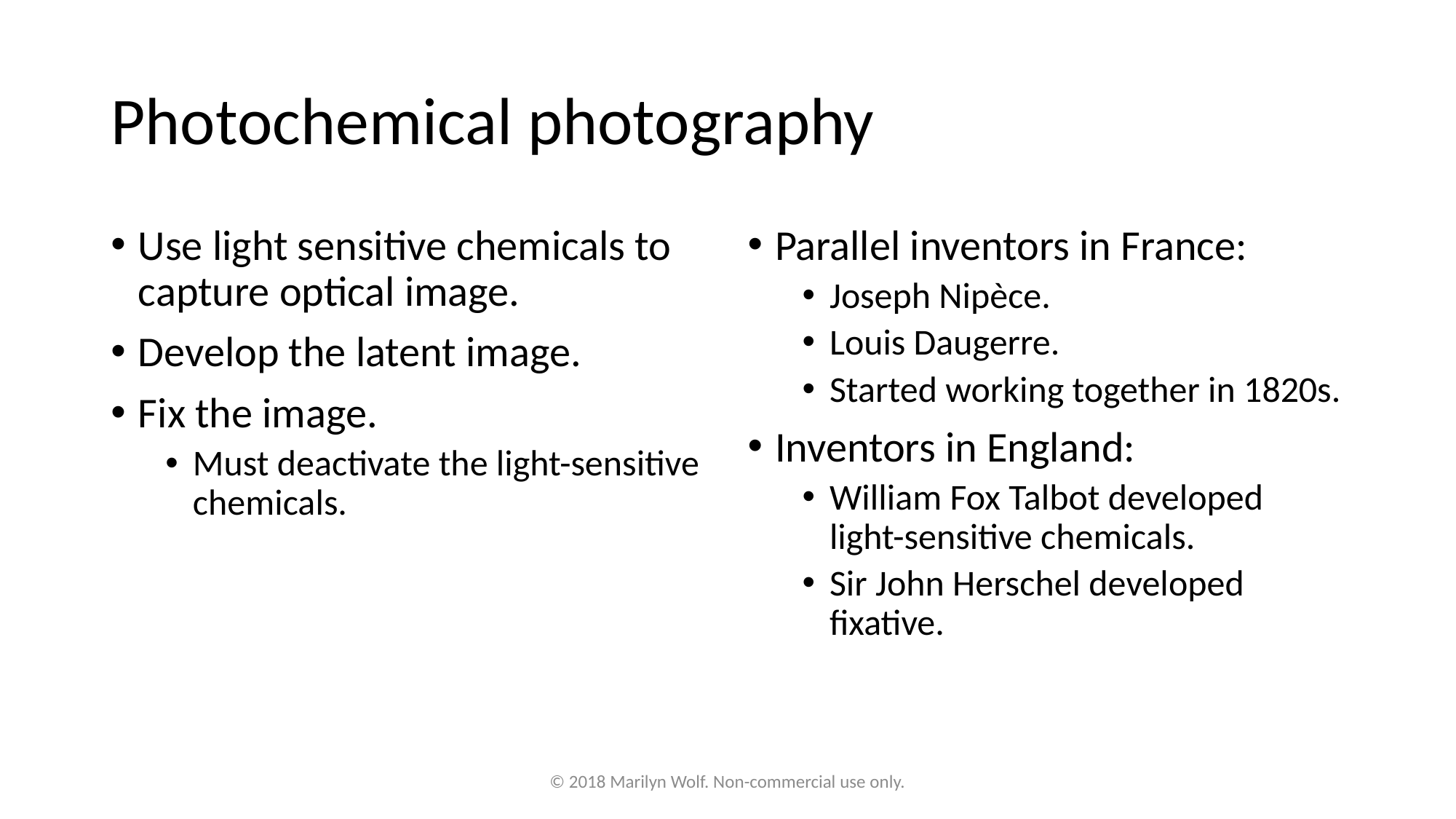

# Photochemical photography
Use light sensitive chemicals to capture optical image.
Develop the latent image.
Fix the image.
Must deactivate the light-sensitive chemicals.
Parallel inventors in France:
Joseph Nipèce.
Louis Daugerre.
Started working together in 1820s.
Inventors in England:
William Fox Talbot developed light-sensitive chemicals.
Sir John Herschel developed fixative.
© 2018 Marilyn Wolf. Non-commercial use only.